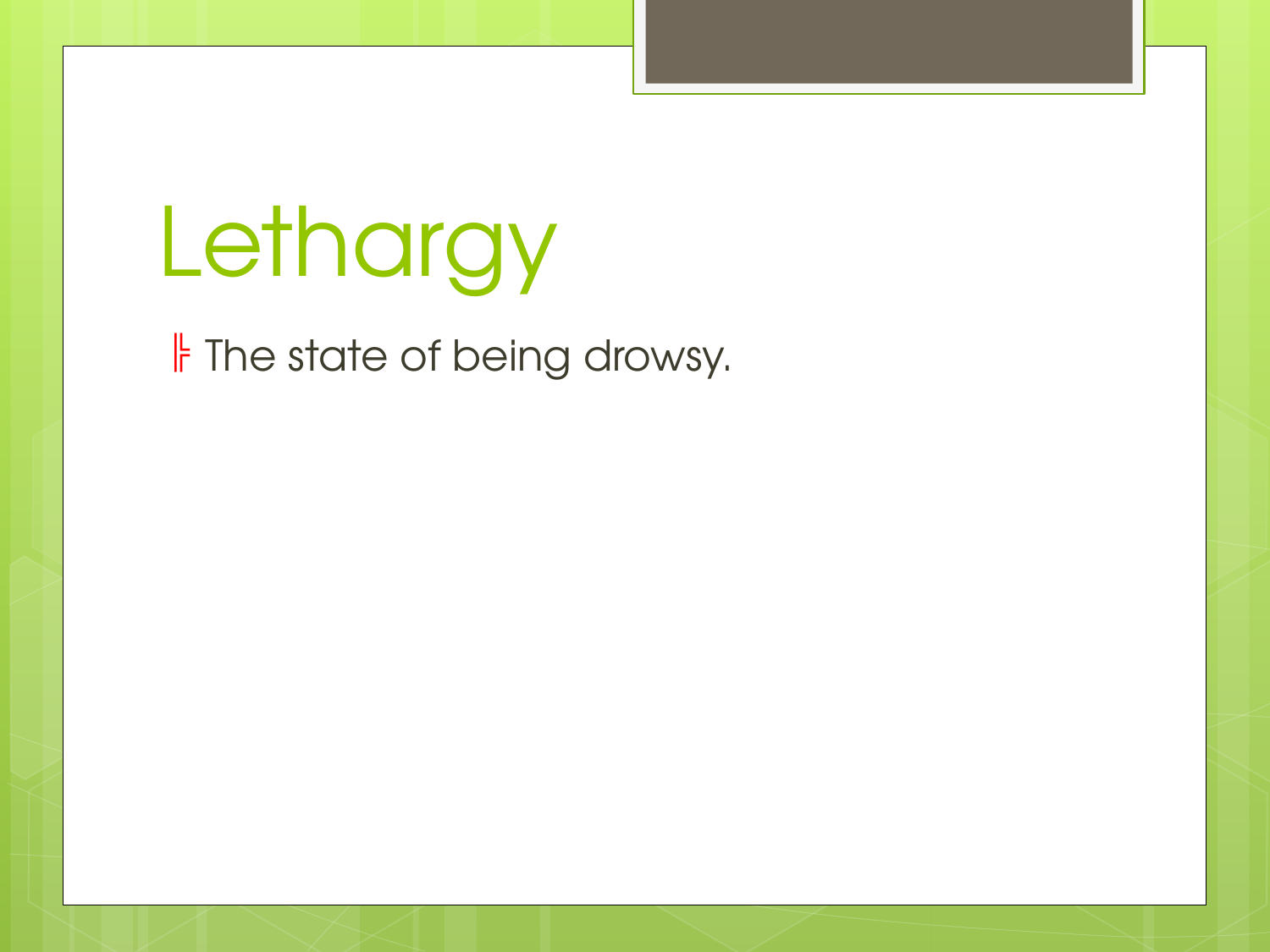

# Lethargy
The state of being drowsy.